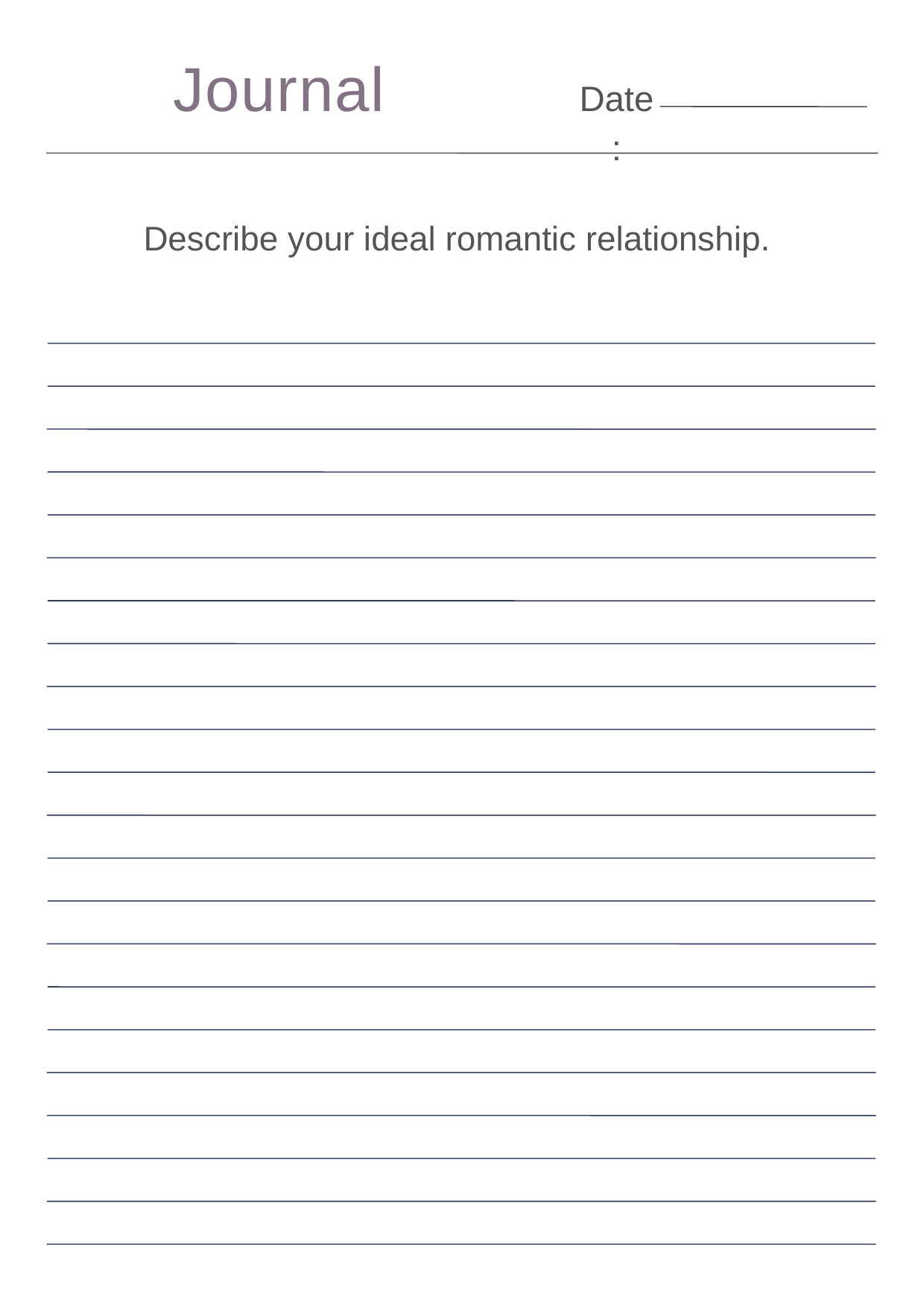

Journal
Date:

Describe your ideal romantic relationship.